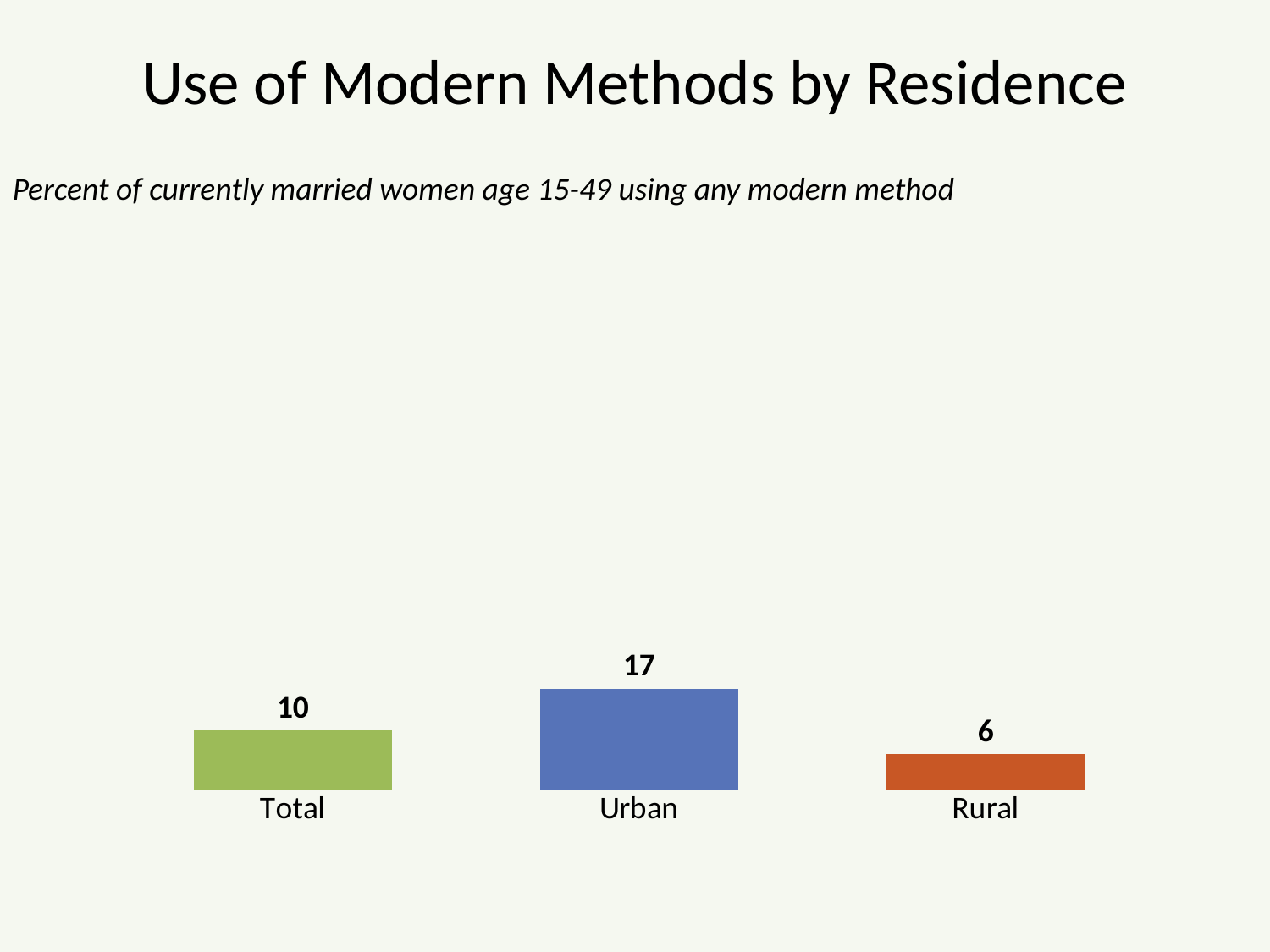

# Use of Modern Methods by Residence
Percent of currently married women age 15-49 using any modern method

### Chart

| Category | All women |
|---|---|
| Total | 10.0 |
| Urban | 17.0 |
| Rural | 6.0 |